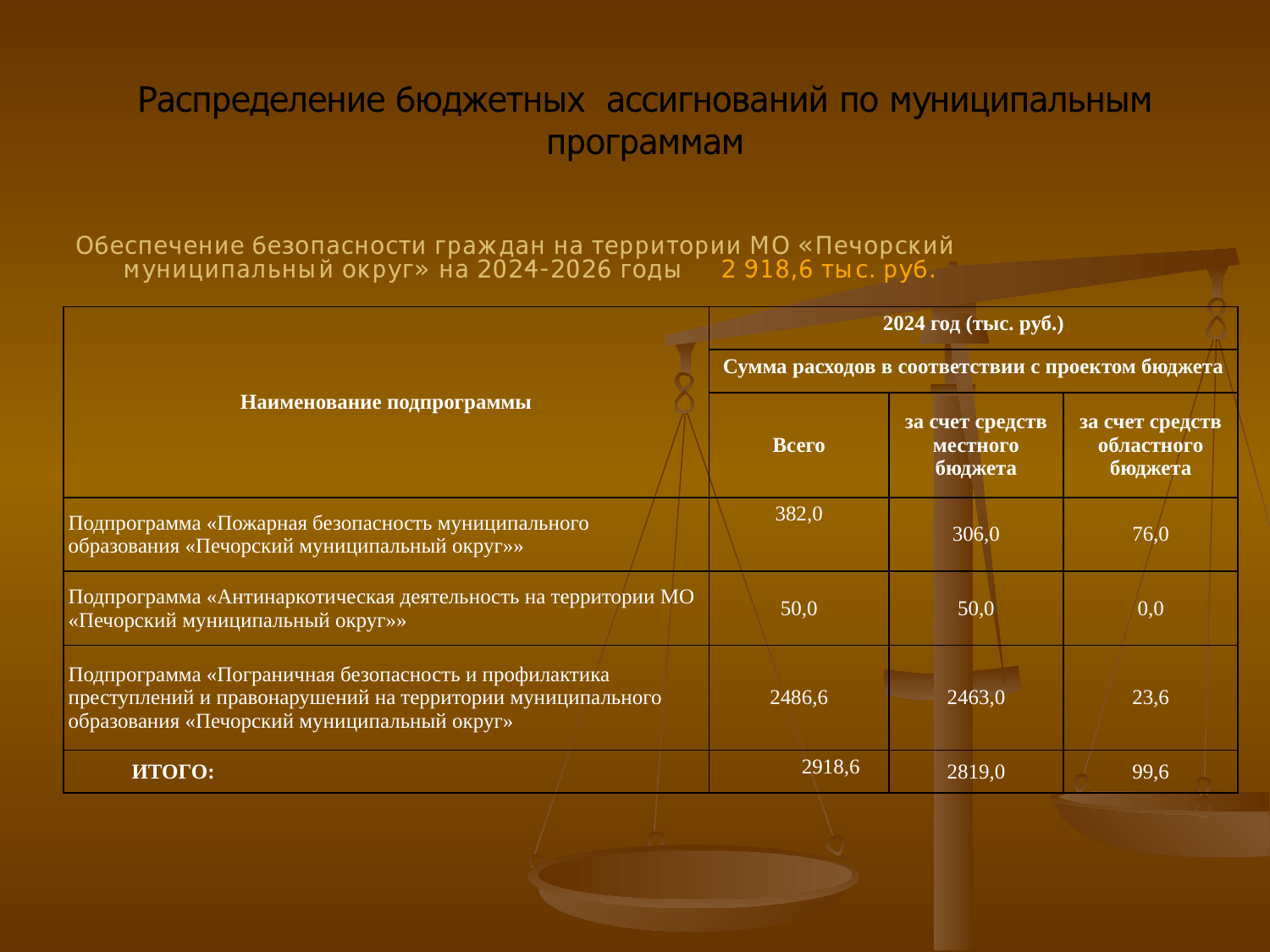

Распределение бюджетных  ассигнований по муниципальным программам

Обеспечение безопасности граждан на территории МО «Печорский муниципальный округ» на 2024-2026 годы     2 918,6 тыс. руб.

| Наименование подпрограммы | 2024 год (тыс. руб.) |  |  |
| --- | --- | --- | --- |
|  | Сумма расходов в соответствии с проектом бюджета |  |  |
|  | Всего | за счет средств местного бюджета | за счет средств областного бюджета |
| Подпрограмма «Пожарная безопасность муниципального образования «Печорский муниципальный округ»» | 382,0 | 306,0 | 76,0 |
| Подпрограмма «Антинаркотическая деятельность на территории МО «Печорский муниципальный округ»» | 50,0 | 50,0 | 0,0 |
| Подпрограмма «Пограничная безопасность и профилактика преступлений и правонарушений на территории муниципального образования «Печорский муниципальный округ» | 2486,6 | 2463,0 | 23,6 |
| ИТОГО: | 2918,6 | 2819,0 | 99,6 |